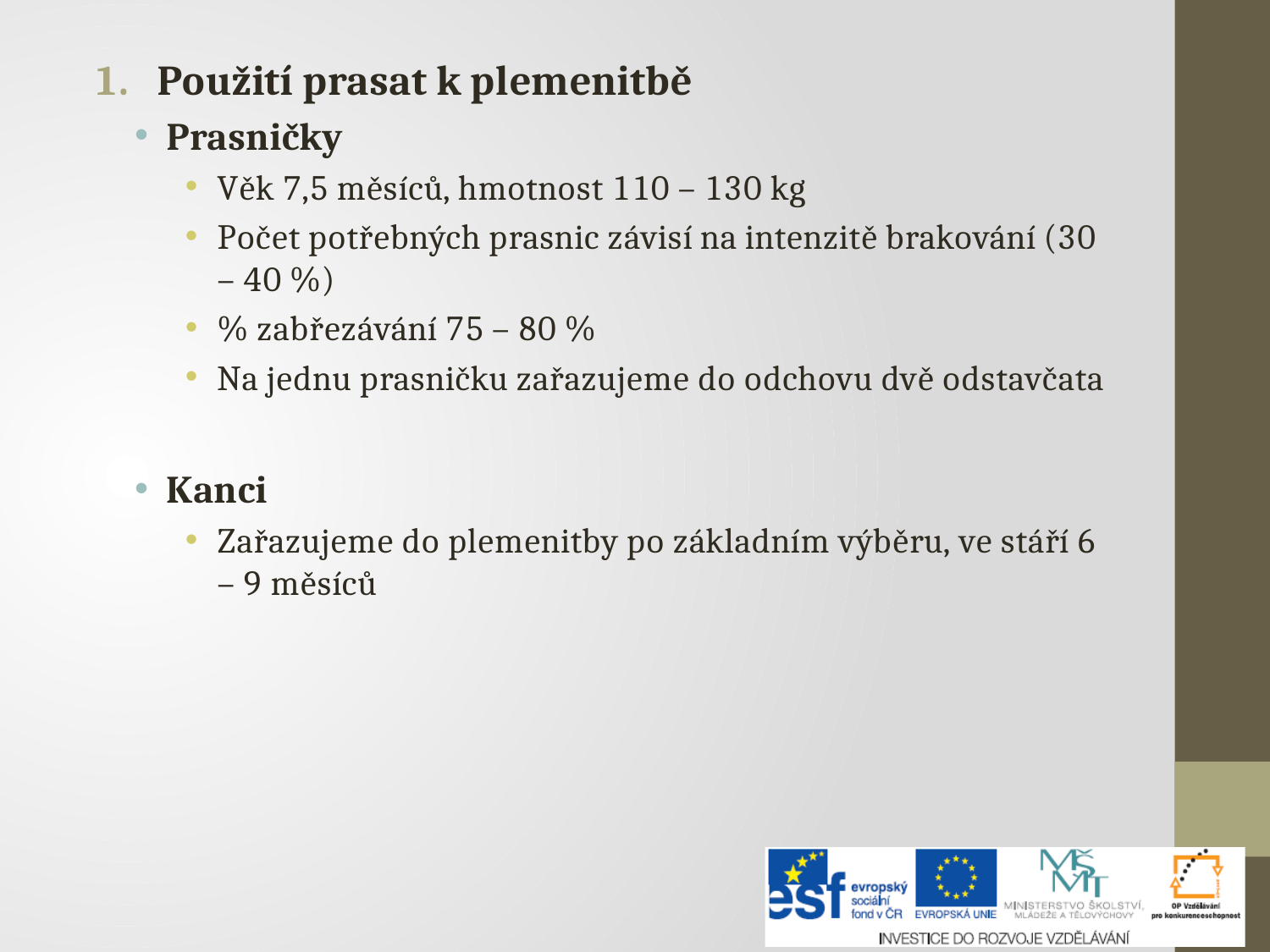

Použití prasat k plemenitbě
Prasničky
Věk 7,5 měsíců, hmotnost 110 – 130 kg
Počet potřebných prasnic závisí na intenzitě brakování (30 – 40 %)
% zabřezávání 75 – 80 %
Na jednu prasničku zařazujeme do odchovu dvě odstavčata

Kanci
Zařazujeme do plemenitby po základním výběru, ve stáří 6 – 9 měsíců